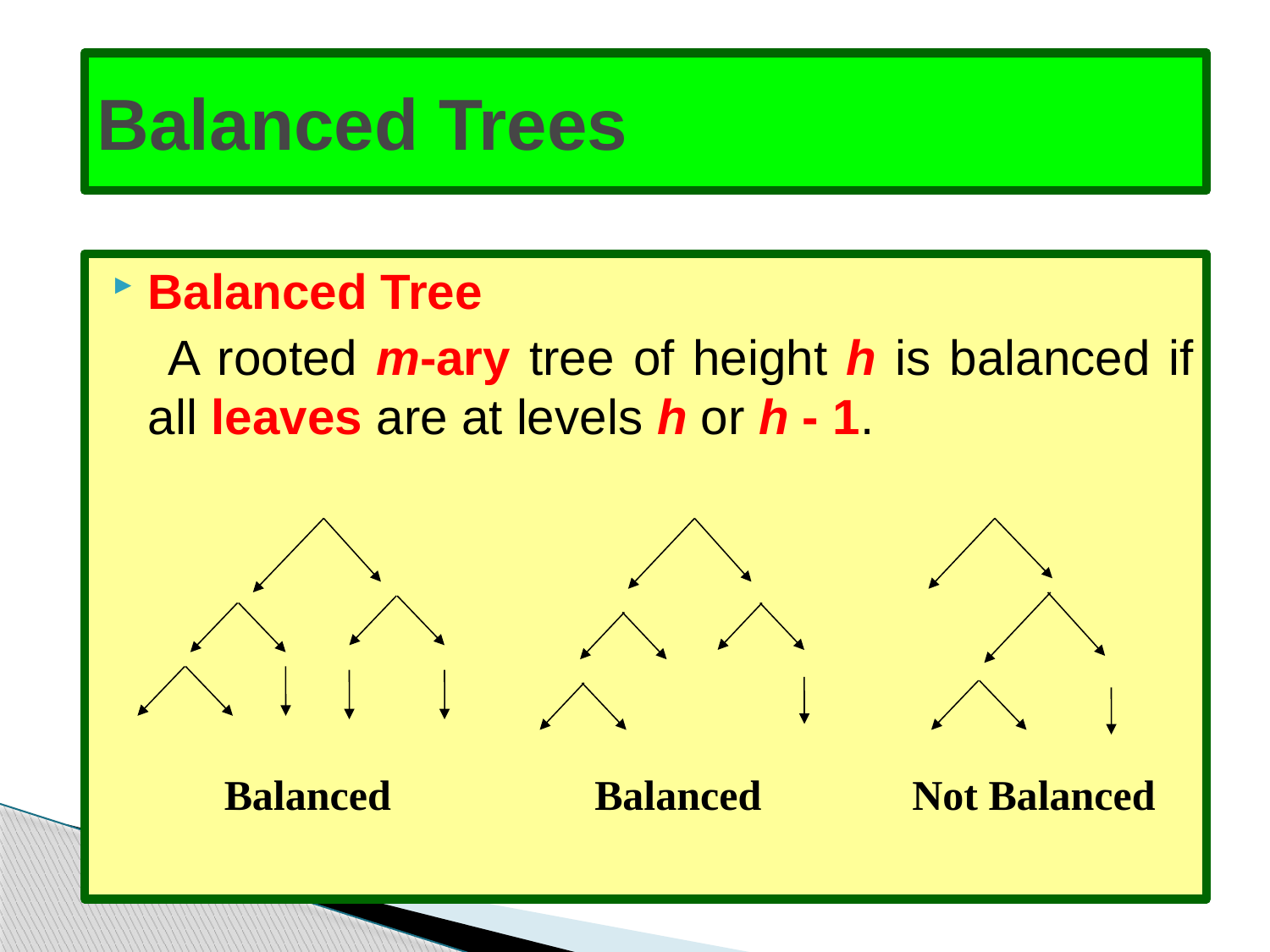

# Balanced Trees
Balanced Tree
   A rooted m-ary tree of height h is balanced if all leaves are at levels h or h - 1.

Balanced
Balanced
Not Balanced